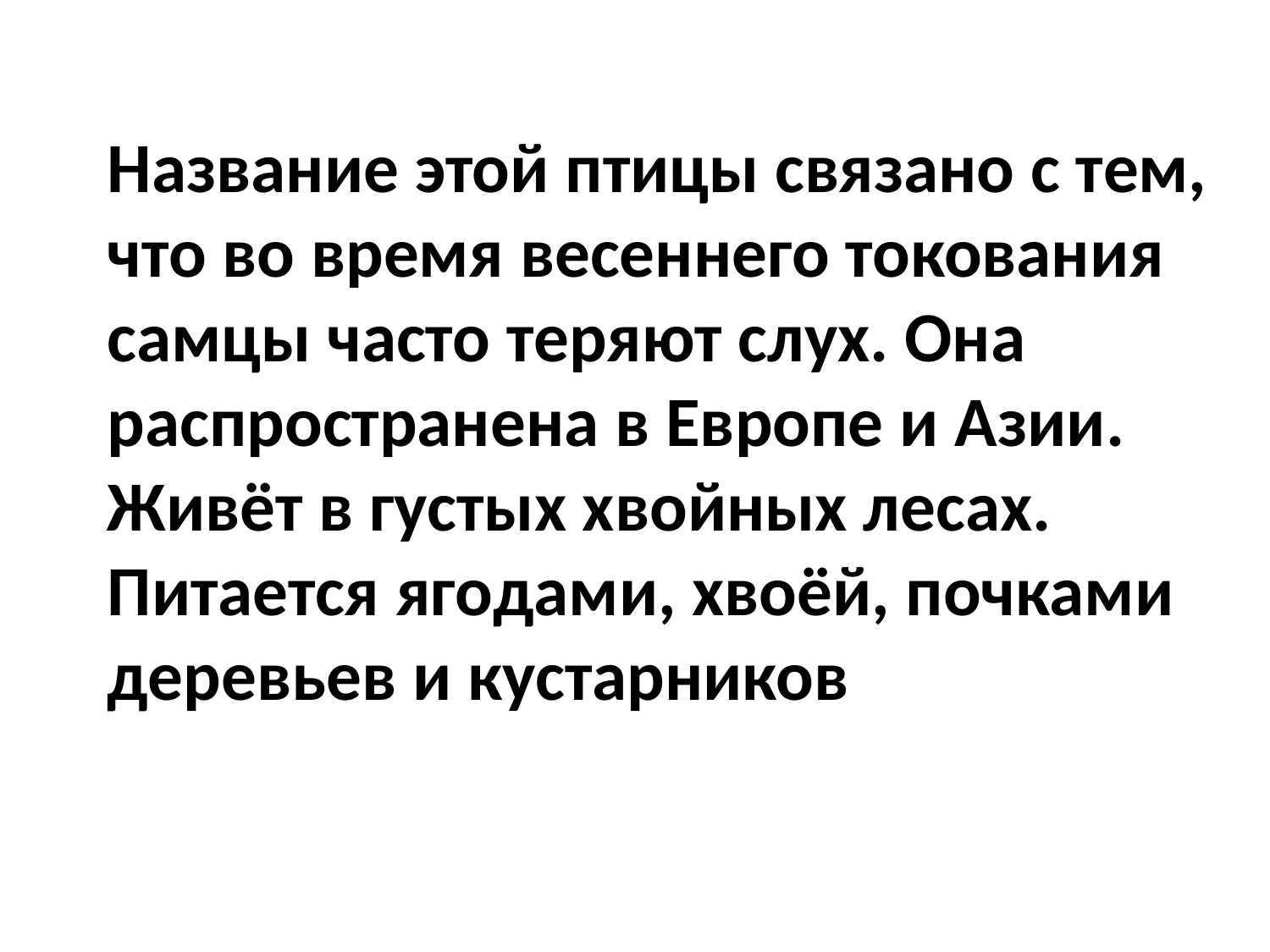

Название этой птицы связано с тем, что во время весеннего токования самцы часто теряют слух. Она распространена в Европе и Азии. Живёт в густых хвойных лесах. Питается ягодами, хвоёй, почками деревьев и кустарников